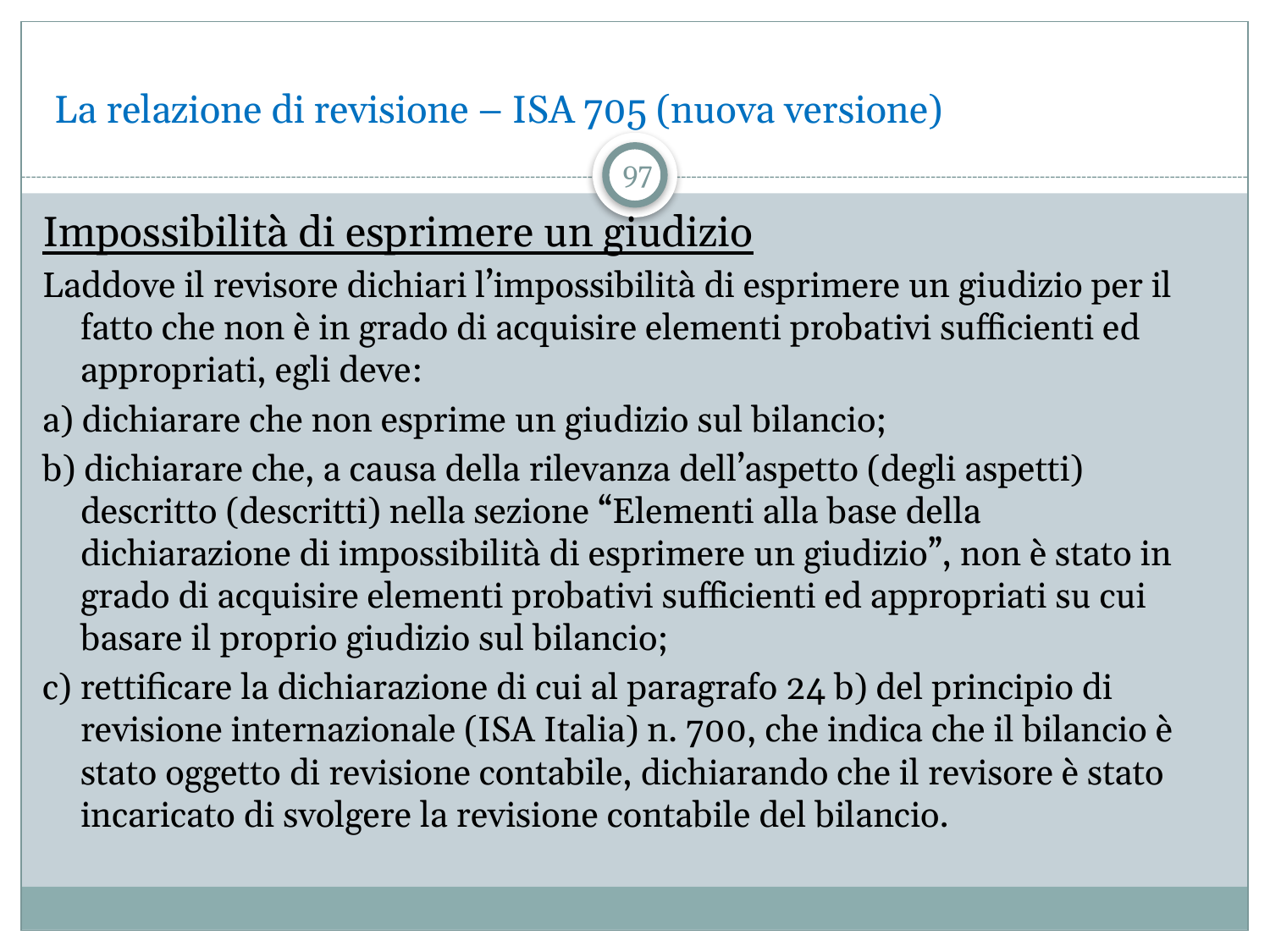

# La relazione di revisione – ISA 705 (nuova versione)
97
Impossibilità di esprimere un giudizio
Laddove il revisore dichiari l’impossibilità di esprimere un giudizio per il fatto che non è in grado di acquisire elementi probativi sufficienti ed appropriati, egli deve:
a) dichiarare che non esprime un giudizio sul bilancio;
b) dichiarare che, a causa della rilevanza dell’aspetto (degli aspetti) descritto (descritti) nella sezione “Elementi alla base della dichiarazione di impossibilità di esprimere un giudizio”, non è stato in grado di acquisire elementi probativi sufficienti ed appropriati su cui basare il proprio giudizio sul bilancio;
c) rettificare la dichiarazione di cui al paragrafo 24 b) del principio di revisione internazionale (ISA Italia) n. 700, che indica che il bilancio è stato oggetto di revisione contabile, dichiarando che il revisore è stato incaricato di svolgere la revisione contabile del bilancio.